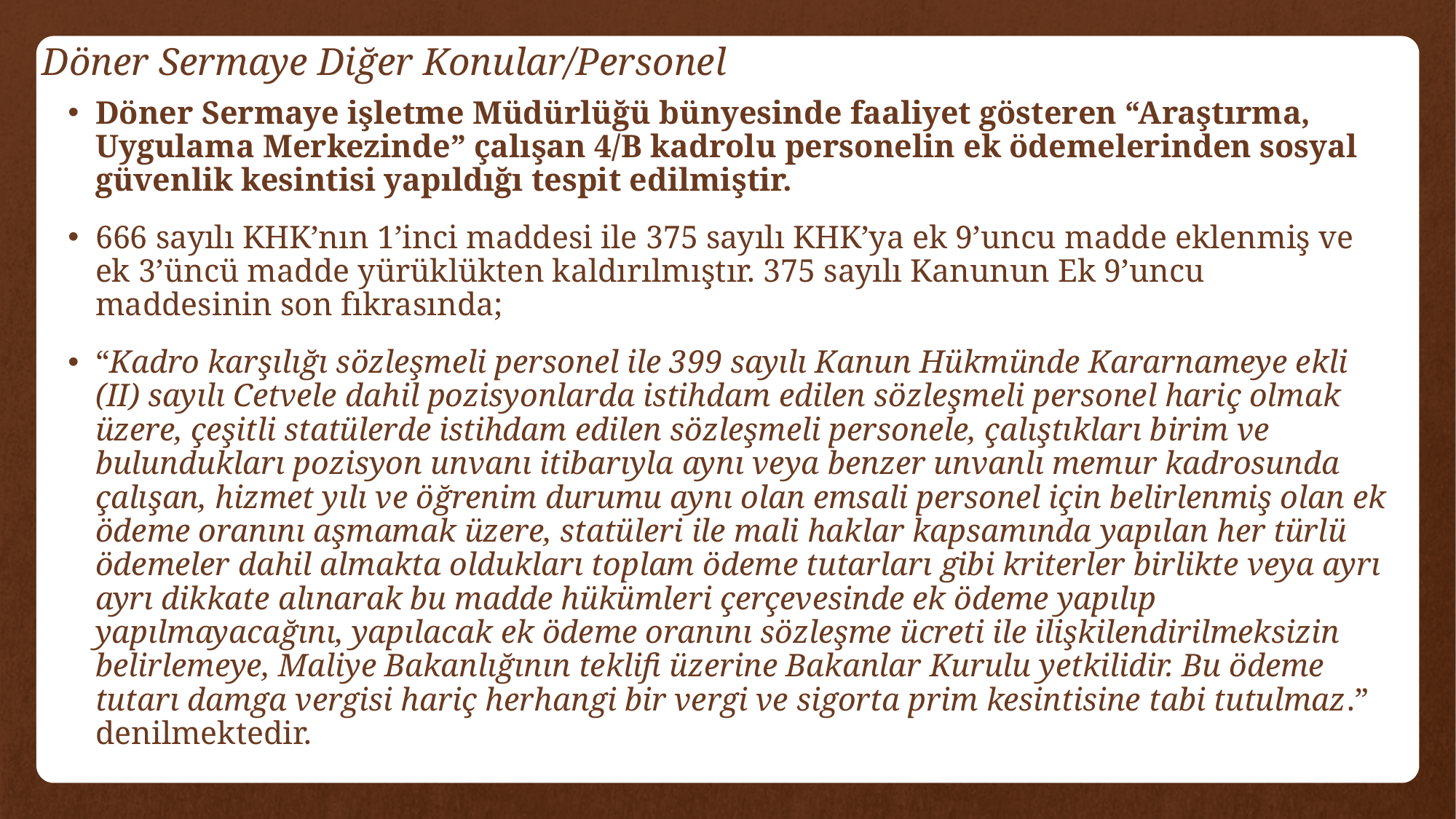

# Döner Sermaye Diğer Konular/Personel
Döner Sermaye işletme Müdürlüğü bünyesinde faaliyet gösteren “Araştırma, Uygulama Merkezinde” çalışan 4/B kadrolu personelin ek ödemelerinden sosyal güvenlik kesintisi yapıldığı tespit edilmiştir.
666 sayılı KHK’nın 1’inci maddesi ile 375 sayılı KHK’ya ek 9’uncu madde eklenmiş ve ek 3’üncü madde yürüklükten kaldırılmıştır. 375 sayılı Kanunun Ek 9’uncu maddesinin son fıkrasında;
“Kadro karşılığı sözleşmeli personel ile 399 sayılı Kanun Hükmünde Kararnameye ekli (II) sayılı Cetvele dahil pozisyonlarda istihdam edilen sözleşmeli personel hariç olmak üzere, çeşitli statülerde istihdam edilen sözleşmeli personele, çalıştıkları birim ve bulundukları pozisyon unvanı itibarıyla aynı veya benzer unvanlı memur kadrosunda çalışan, hizmet yılı ve öğrenim durumu aynı olan emsali personel için belirlenmiş olan ek ödeme oranını aşmamak üzere, statüleri ile mali haklar kapsamında yapılan her türlü ödemeler dahil almakta oldukları toplam ödeme tutarları gibi kriterler birlikte veya ayrı ayrı dikkate alınarak bu madde hükümleri çerçevesinde ek ödeme yapılıp yapılmayacağını, yapılacak ek ödeme oranını sözleşme ücreti ile ilişkilendirilmeksizin belirlemeye, Maliye Bakanlığının teklifi üzerine Bakanlar Kurulu yetkilidir. Bu ödeme tutarı damga vergisi hariç herhangi bir vergi ve sigorta prim kesintisine tabi tutulmaz.” denilmektedir.